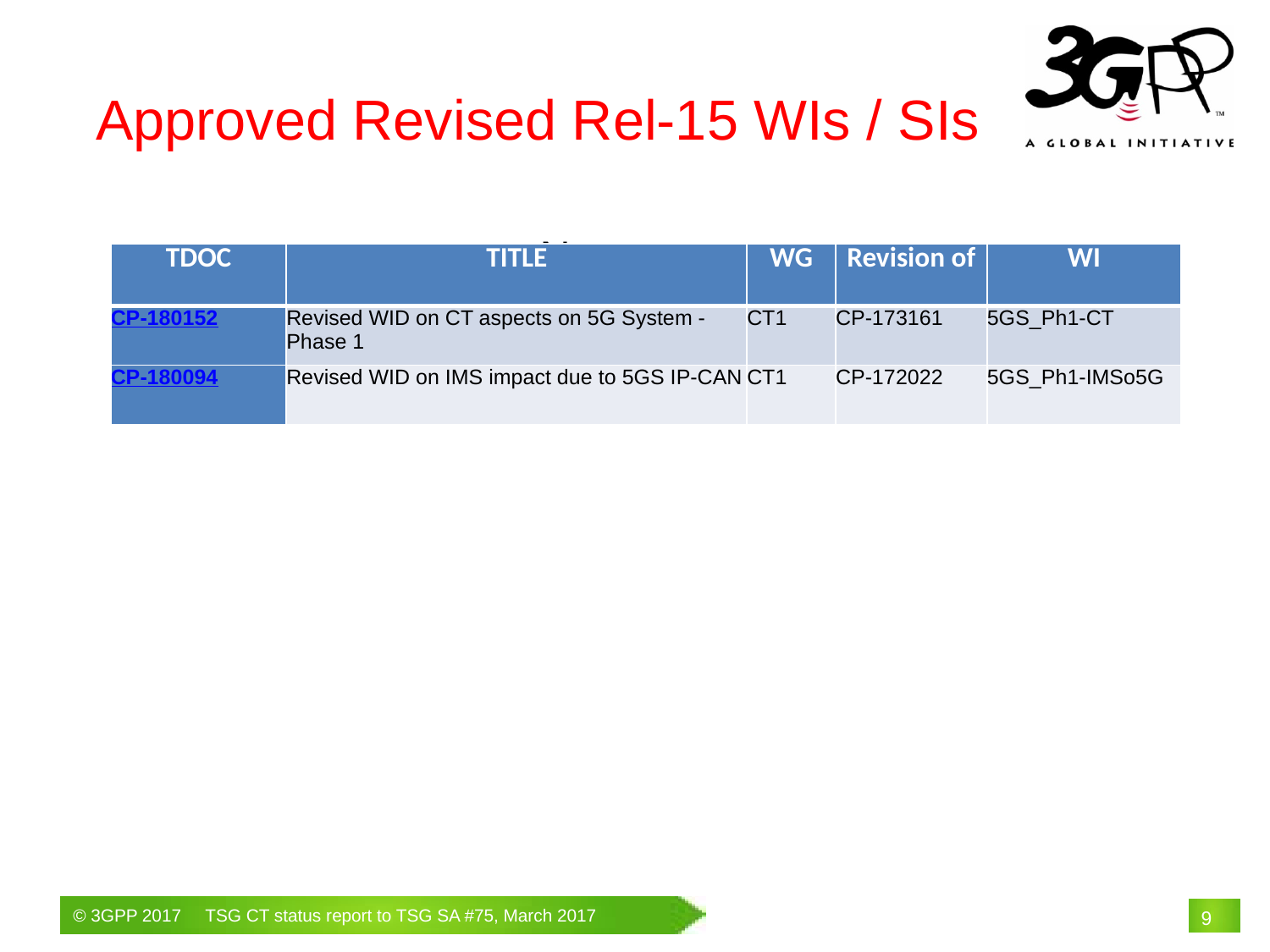

Approved Revised Rel-15 WIs / SIs

None
| TDOC | TITLE | WG | Revision of | WI |
| --- | --- | --- | --- | --- |
| CP-180152 | Revised WID on CT aspects on 5G System - Phase 1 | CT1 | CP-173161 | 5GS\_Ph1-CT |
| CP-180094 | Revised WID on IMS impact due to 5GS IP-CAN | CT1 | CP-172022 | 5GS\_Ph1-IMSo5G |

# 9